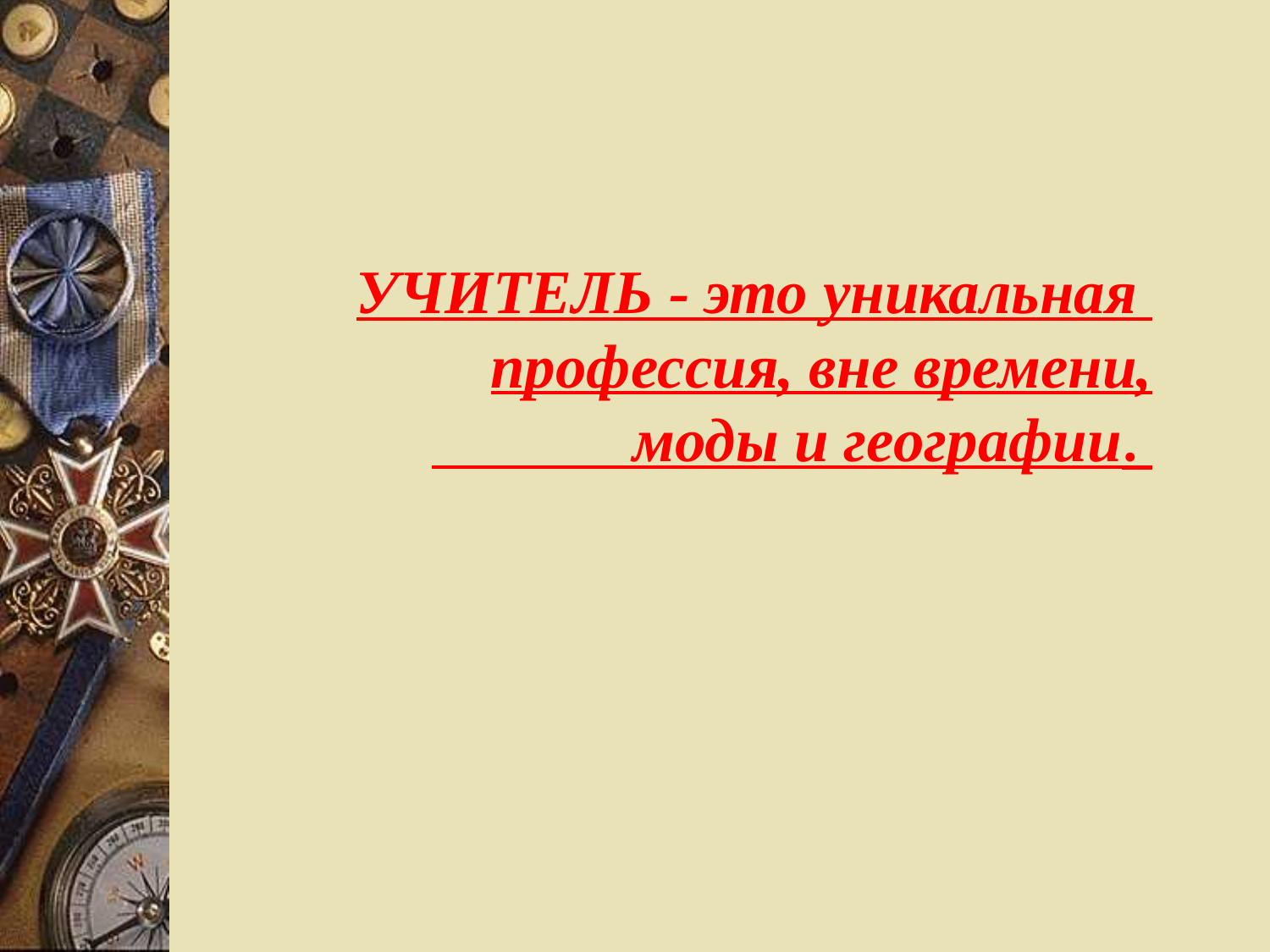

УЧИТЕЛЬ - это уникальная  профессия, вне времени,
             моды и географии.